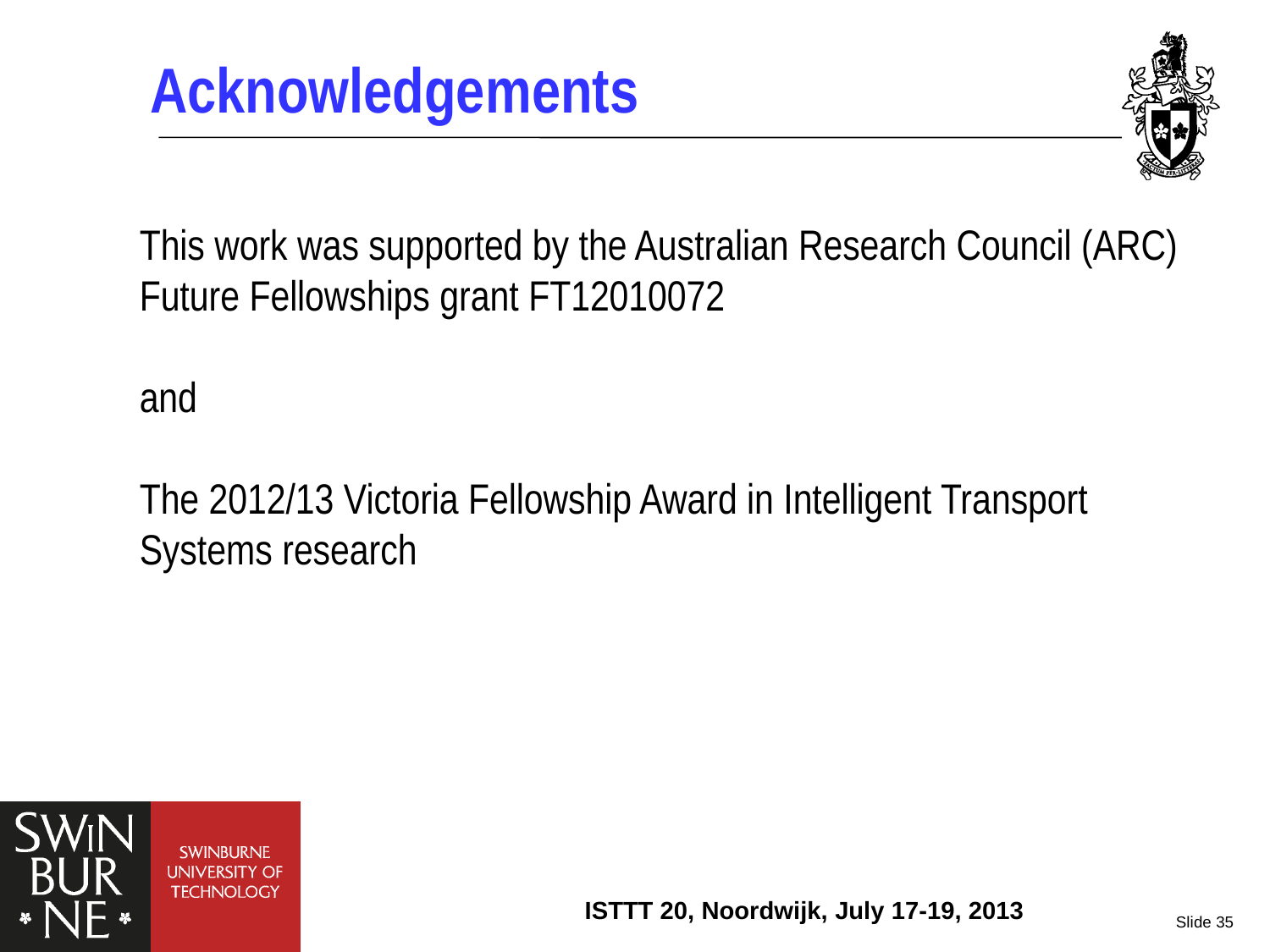

# Acknowledgements
This work was supported by the Australian Research Council (ARC) Future Fellowships grant FT12010072

and

The 2012/13 Victoria Fellowship Award in Intelligent Transport Systems research
ISTTT 20, Noordwijk, July 17-19, 2013